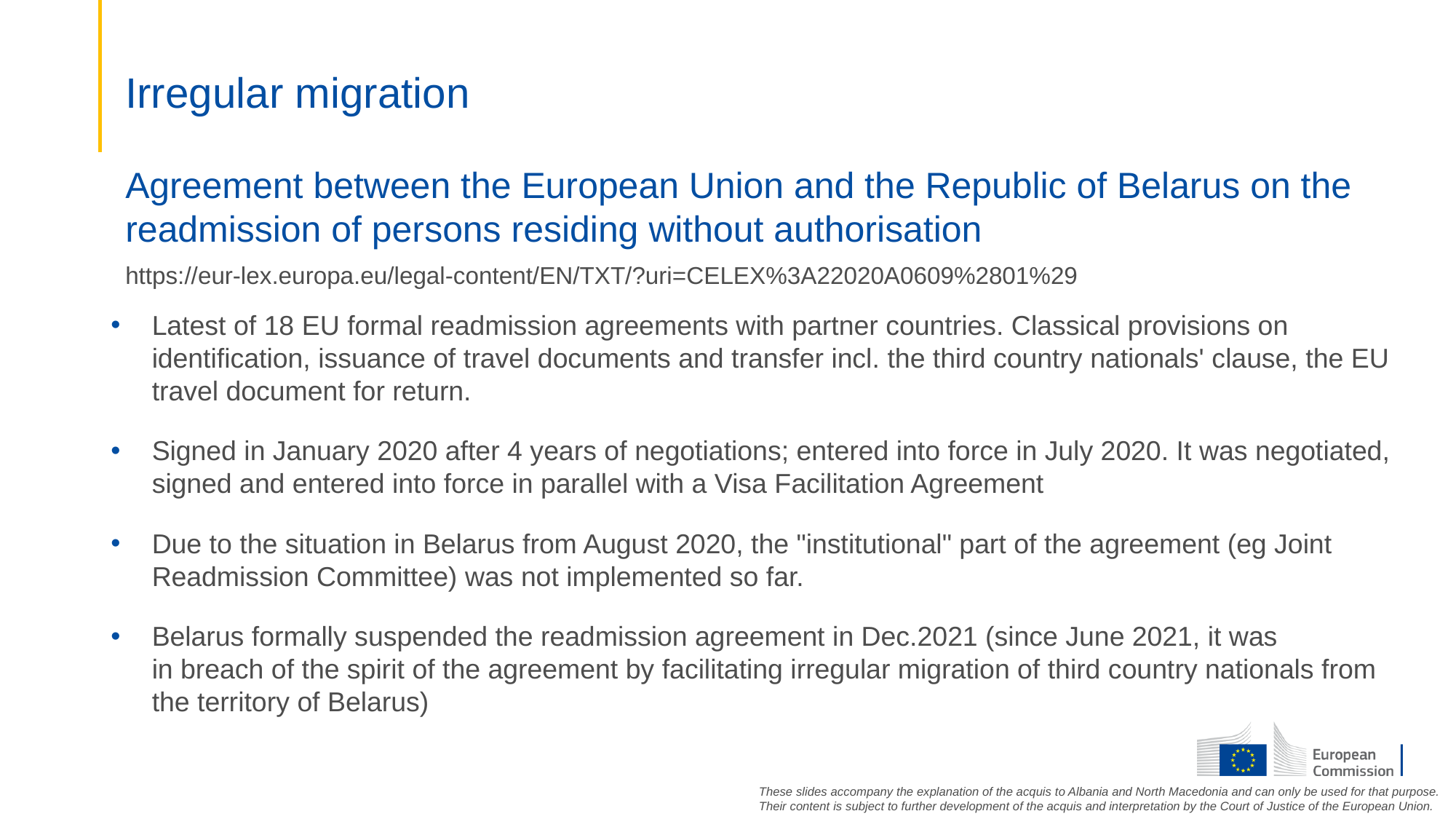

# Irregular migration
Agreement between the European Union and the Republic of Belarus on the readmission of persons residing without authorisation
https://eur-lex.europa.eu/legal-content/EN/TXT/?uri=CELEX%3A22020A0609%2801%29
Latest of 18 EU formal readmission agreements with partner countries. Classical provisions on identification, issuance of travel documents and transfer incl. the third country nationals' clause, the EU travel document for return.
Signed in January 2020 after 4 years of negotiations; entered into force in July 2020. It was negotiated, signed and entered into force in parallel with a Visa Facilitation Agreement
Due to the situation in Belarus from August 2020, the "institutional" part of the agreement (eg Joint Readmission Committee) was not implemented so far.
Belarus formally suspended the readmission agreement in Dec.2021 (since June 2021, it was in breach of the spirit of the agreement by facilitating irregular migration of third country nationals from the territory of Belarus)